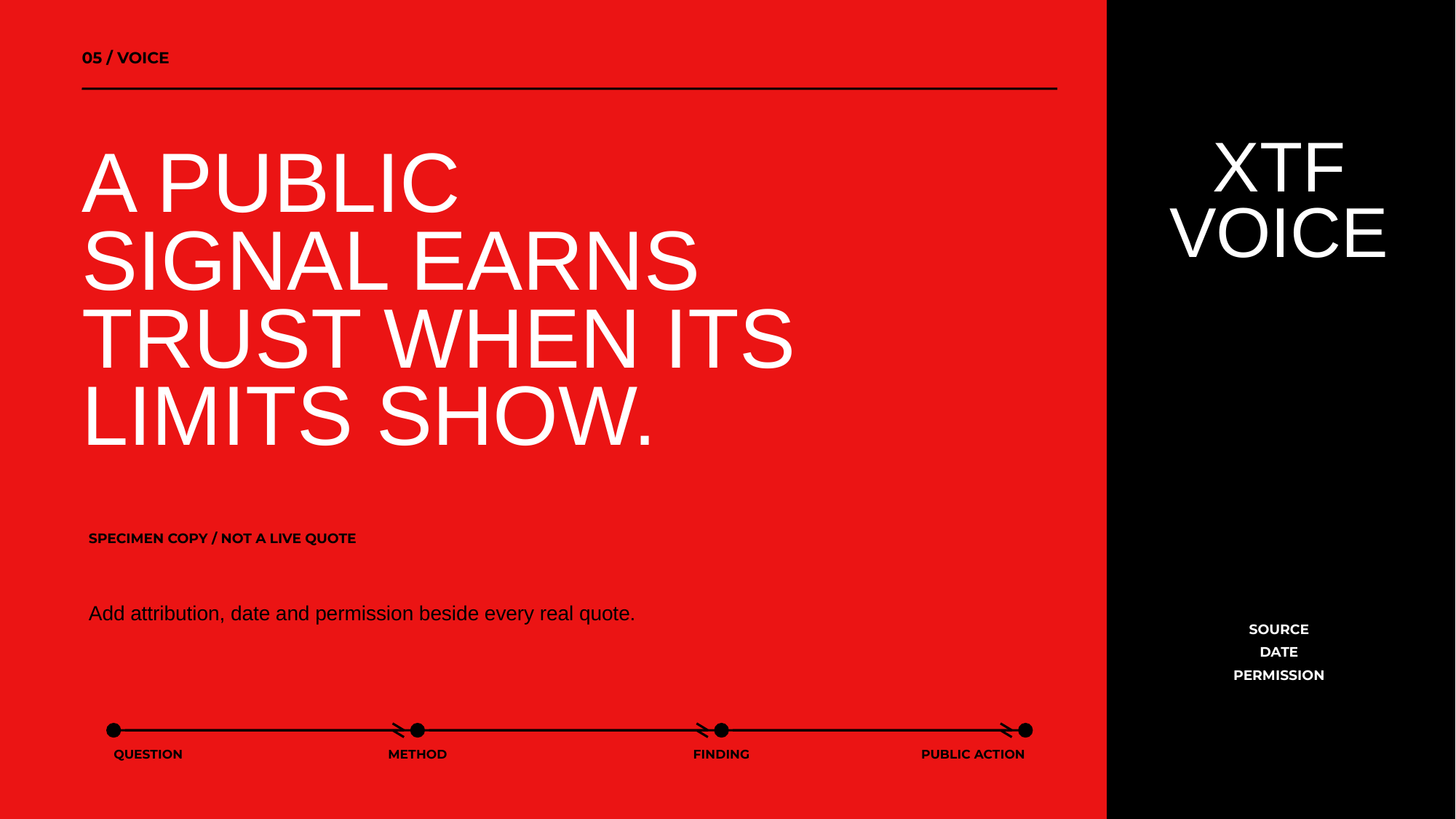

05 / VOICE

XTF
VOICE
A PUBLIC
SIGNAL EARNS
TRUST WHEN ITS
LIMITS SHOW.
SPECIMEN COPY / NOT A LIVE QUOTE
Add attribution, date and permission beside every real quote.
SOURCE
DATE
PERMISSION

QUESTION
METHOD
FINDING
PUBLIC ACTION